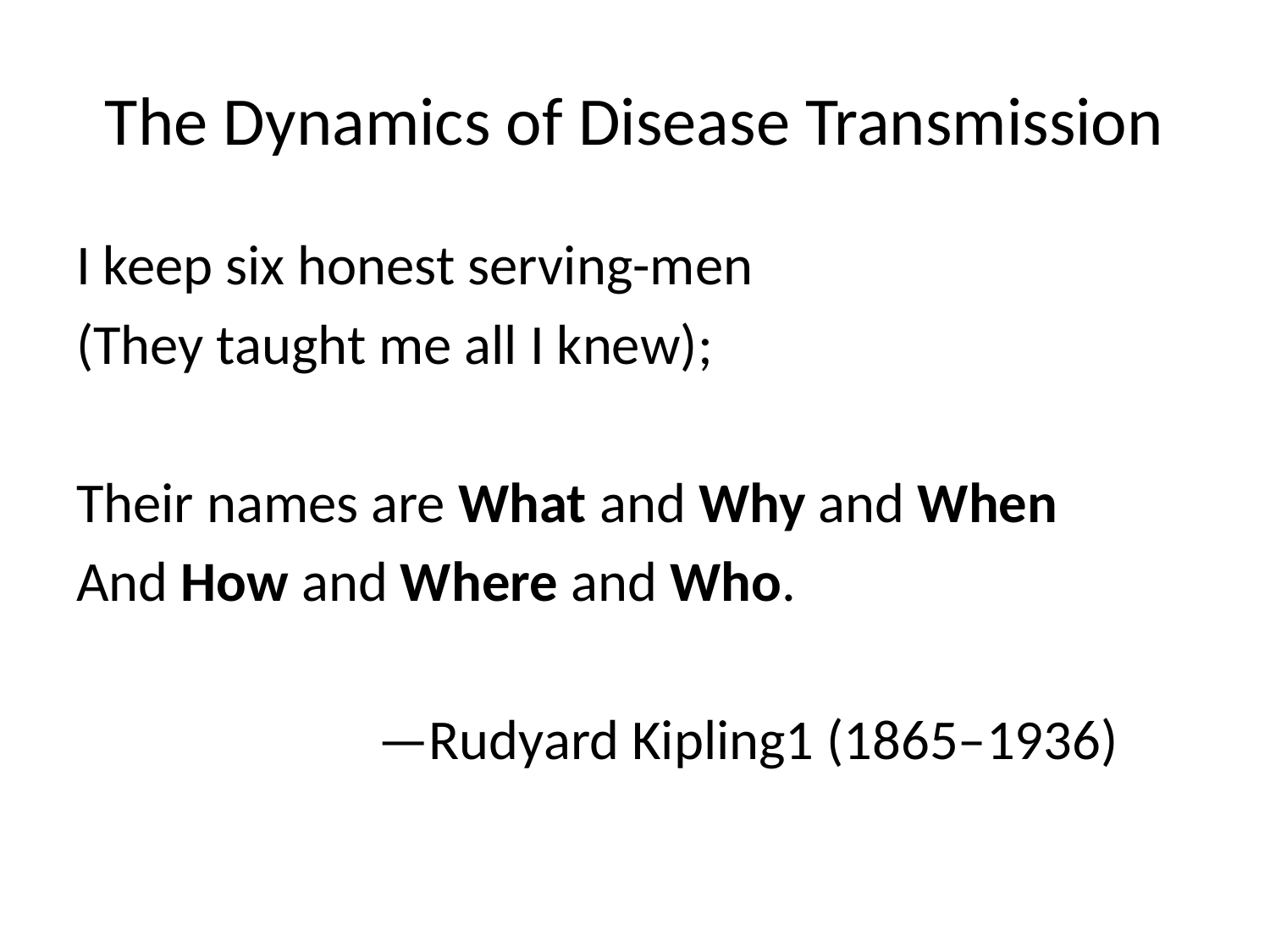

# The Dynamics of Disease Transmission
I keep six honest serving-men
(They taught me all I knew);

Their names are What and Why and When
And How and Where and Who.

			—Rudyard Kipling1 (1865–1936)